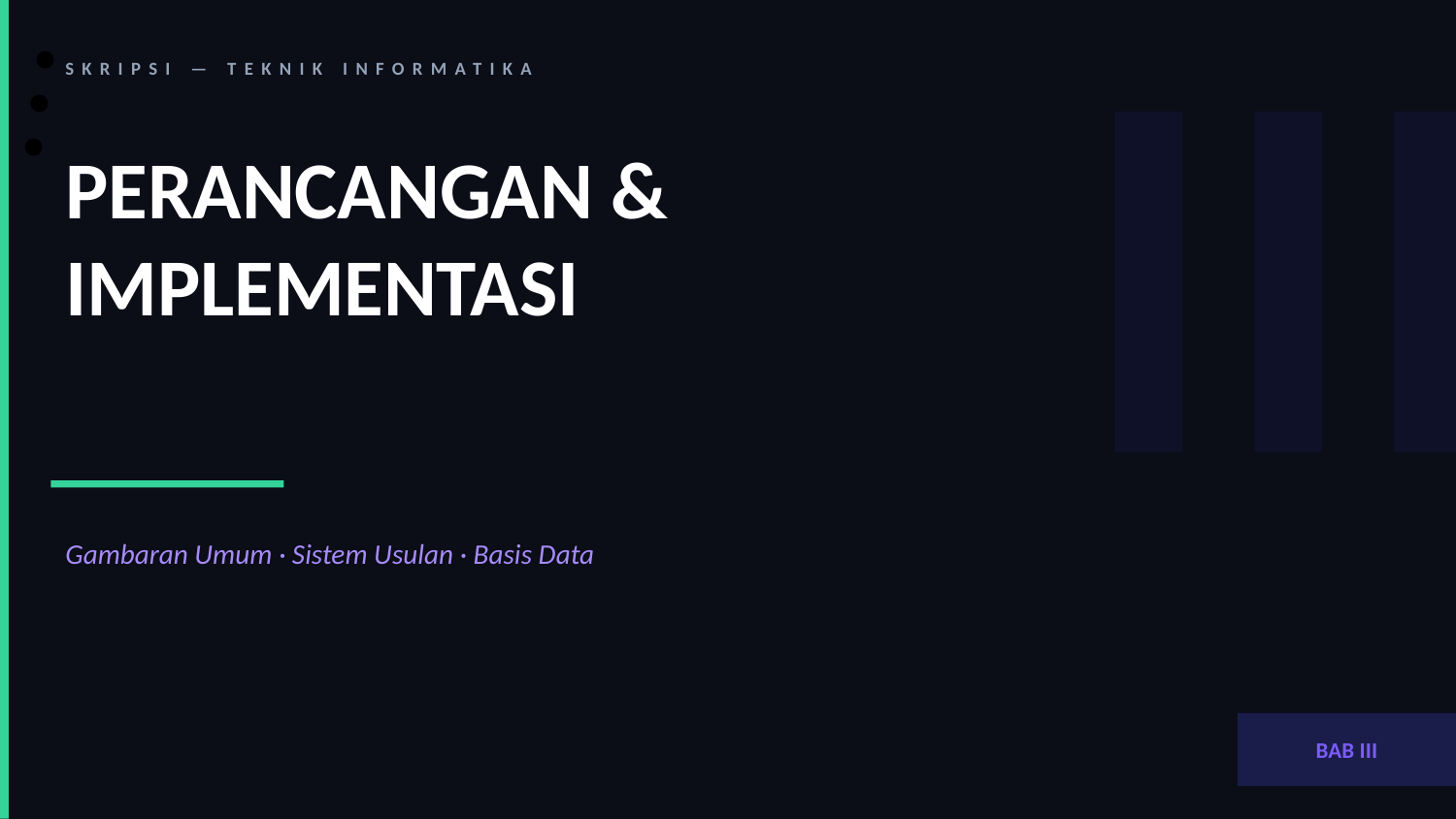

III
SKRIPSI — TEKNIK INFORMATIKA

PERANCANGAN &
IMPLEMENTASI

Gambaran Umum · Sistem Usulan · Basis Data

BAB III